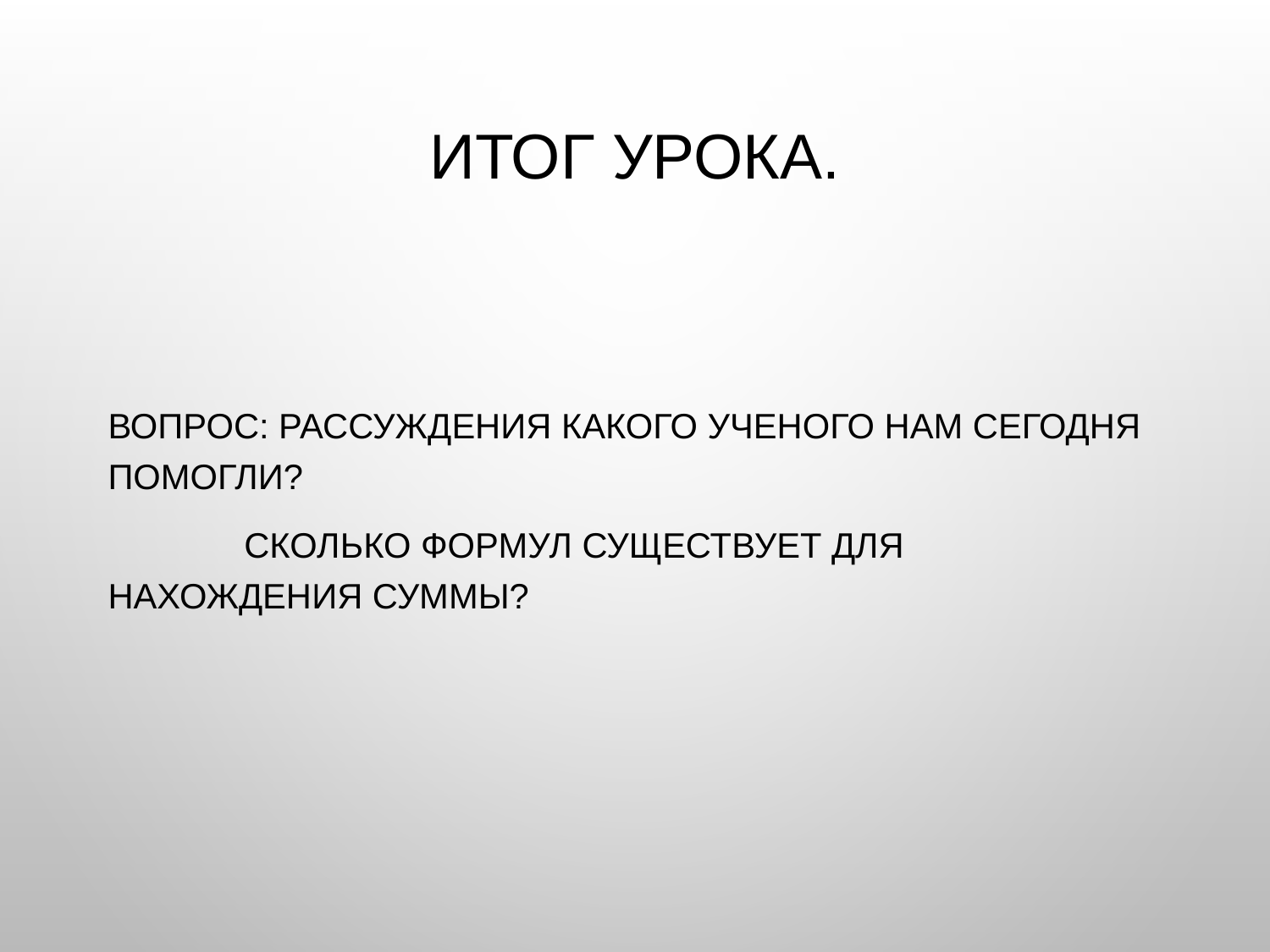

# Итог урока.

Вопрос: Рассуждения какого ученого нам сегодня помогли?
              Сколько формул существует для нахождения суммы?